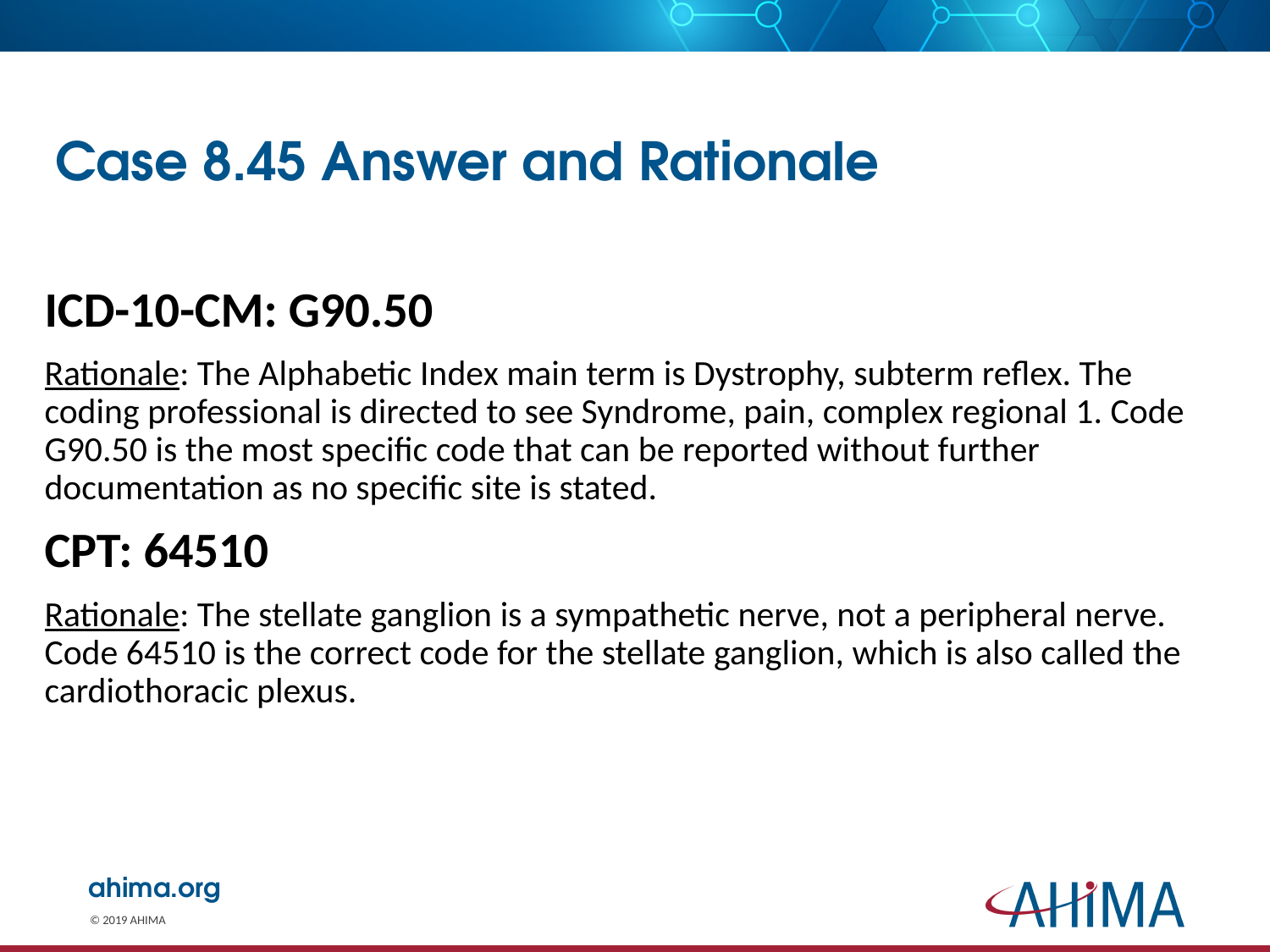

# Case 8.45 Answer and Rationale

ICD-10-CM: G90.50
Rationale: The Alphabetic Index main term is Dystrophy, subterm reflex. The coding professional is directed to see Syndrome, pain, complex regional 1. Code G90.50 is the most specific code that can be reported without further documentation as no specific site is stated.
CPT: 64510
Rationale: The stellate ganglion is a sympathetic nerve, not a peripheral nerve. Code 64510 is the correct code for the stellate ganglion, which is also called the cardiothoracic plexus.